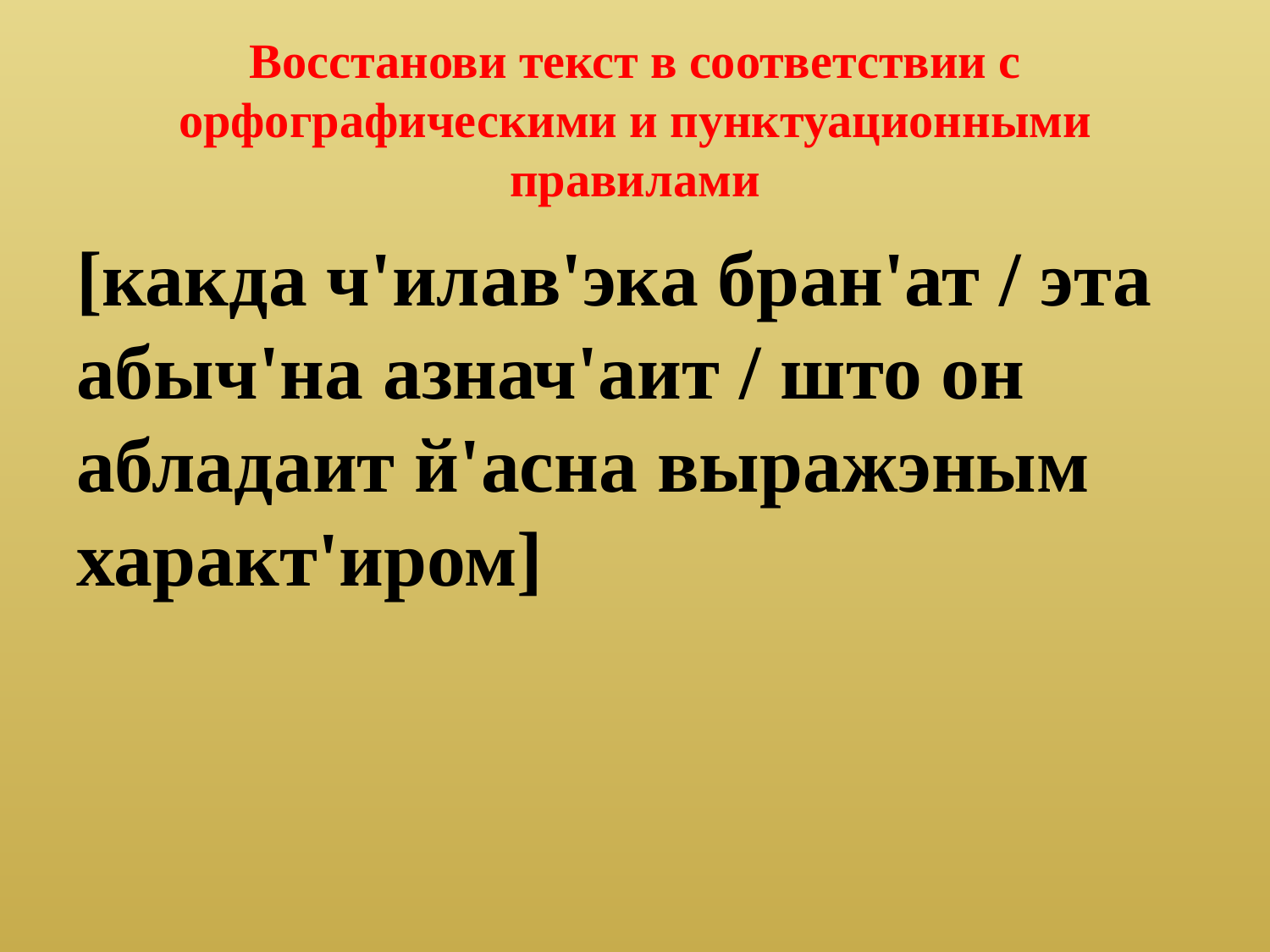

# Восстанови текст в соответствии с орфографическими и пунктуационными правилами
[какда ч'илав'эка бран'ат / эта абыч'на азнач'аит / што он абладаит й'асна выражэным характ'иром]